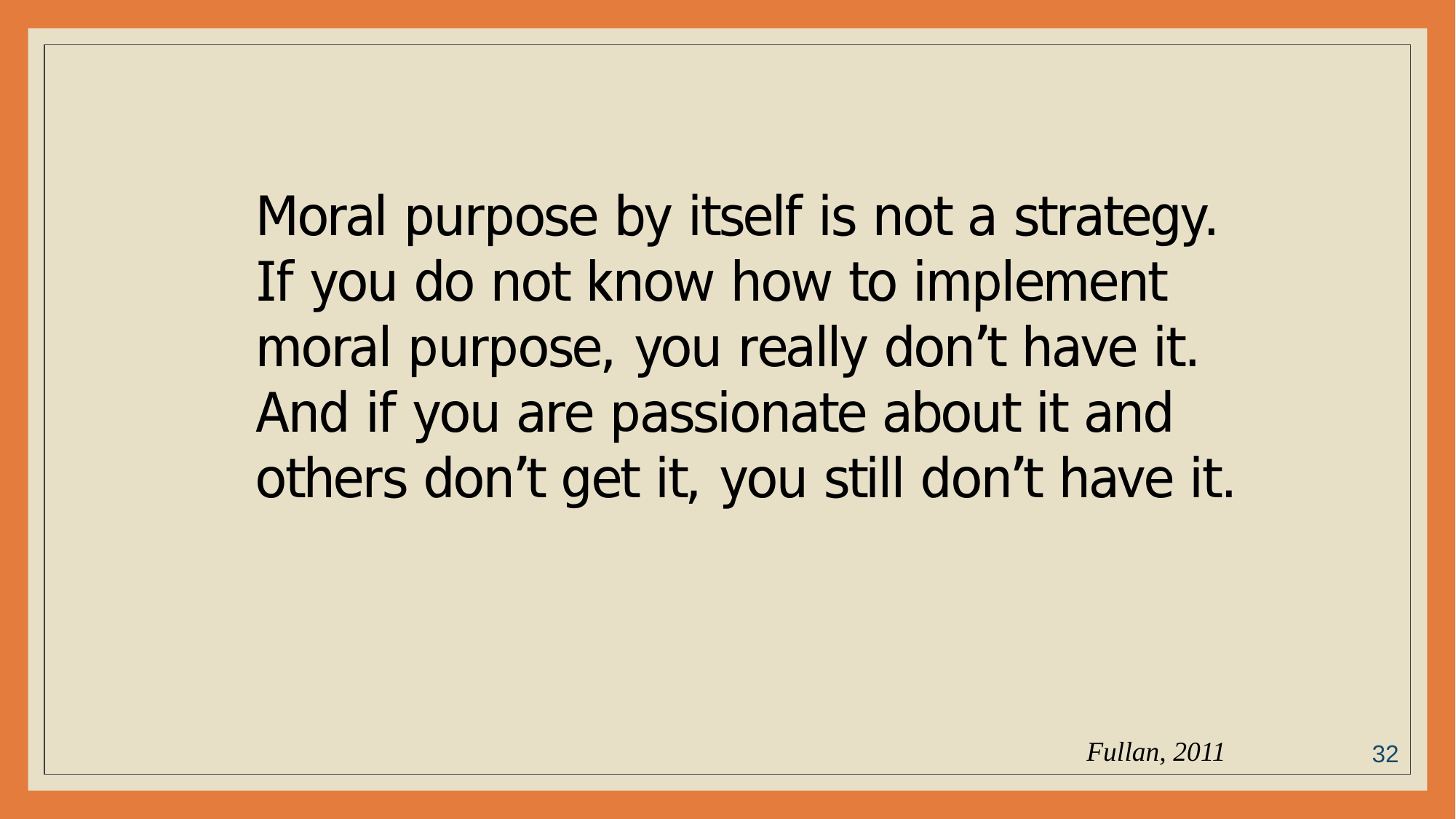

Moral purpose by itself is not a strategy. If you do not know how to implement moral purpose, you really don’t have it. And if you are passionate about it and others don’t get it, you still don’t have it.
Fullan, 2011
32